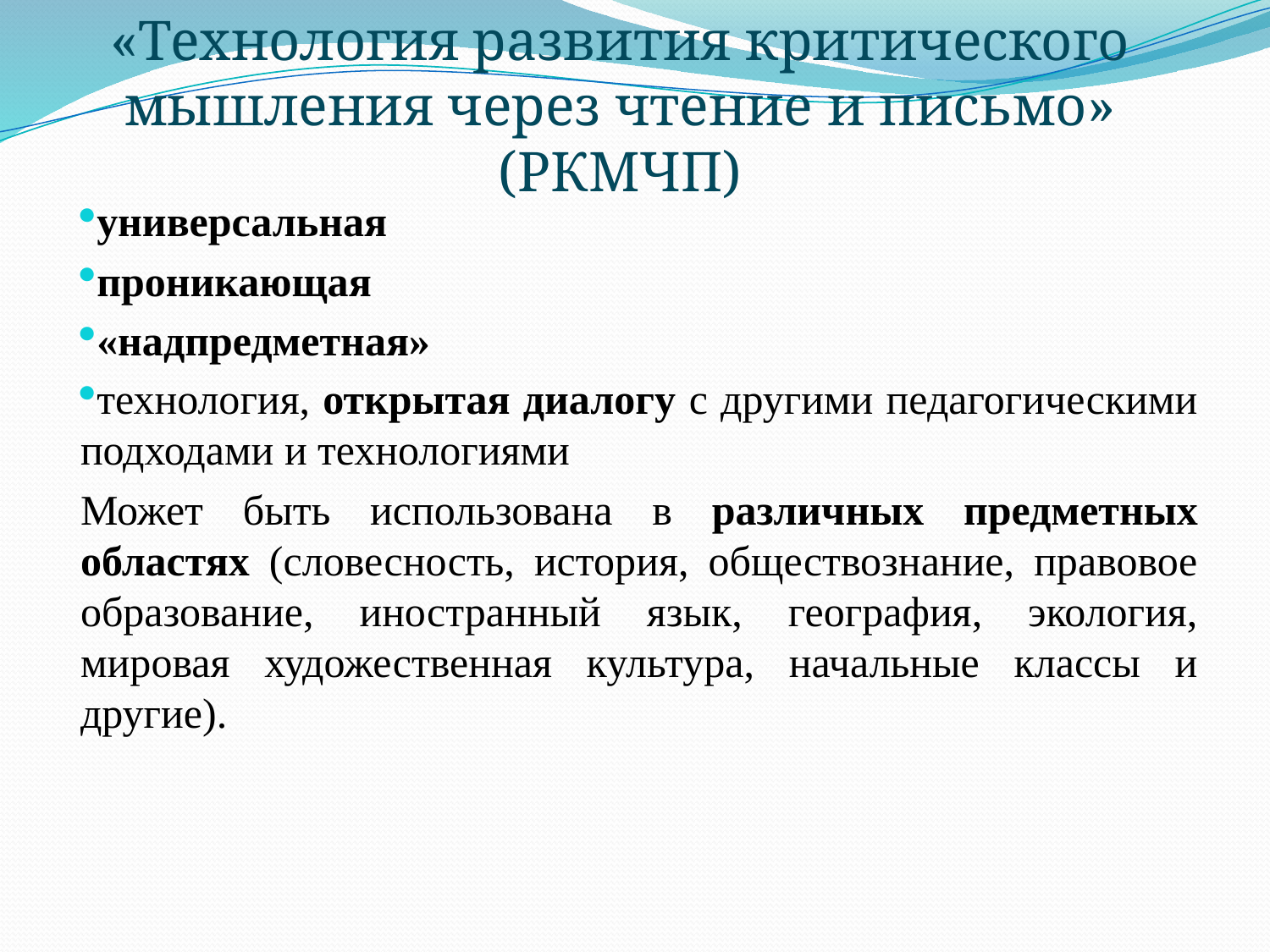

«Технология развития критического мышления через чтение и письмо» (РКМЧП)
универсальная
проникающая
«надпредметная»
технология, открытая диалогу с другими педагогическими подходами и технологиями
Может быть использована в различных предметных областях (словесность, история, обществознание, правовое образование, иностранный язык, география, экология, мировая художественная культура, начальные классы и другие).